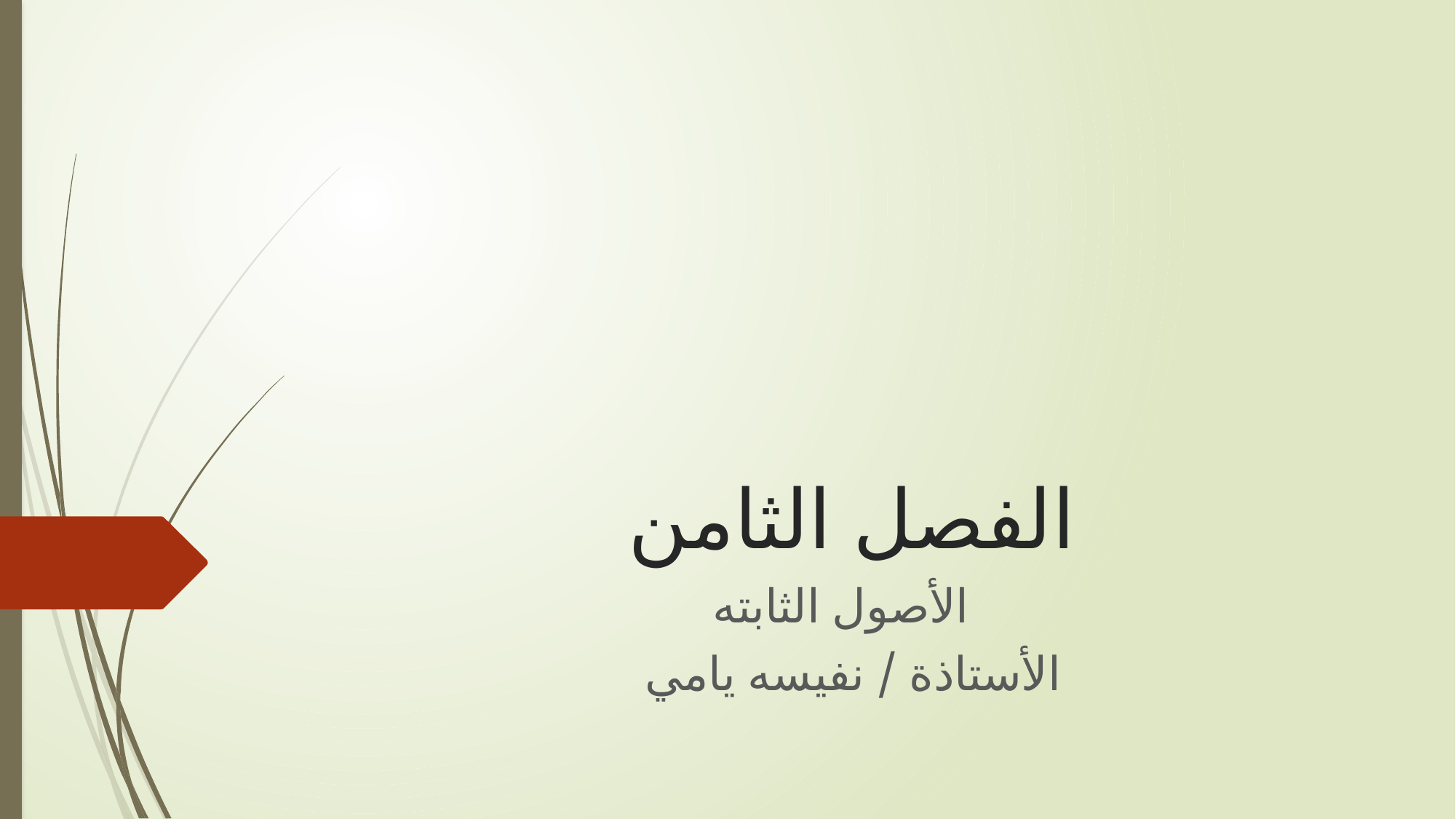

# الفصل الثامن
الأصول الثابته
الأستاذة / نفيسه يامي